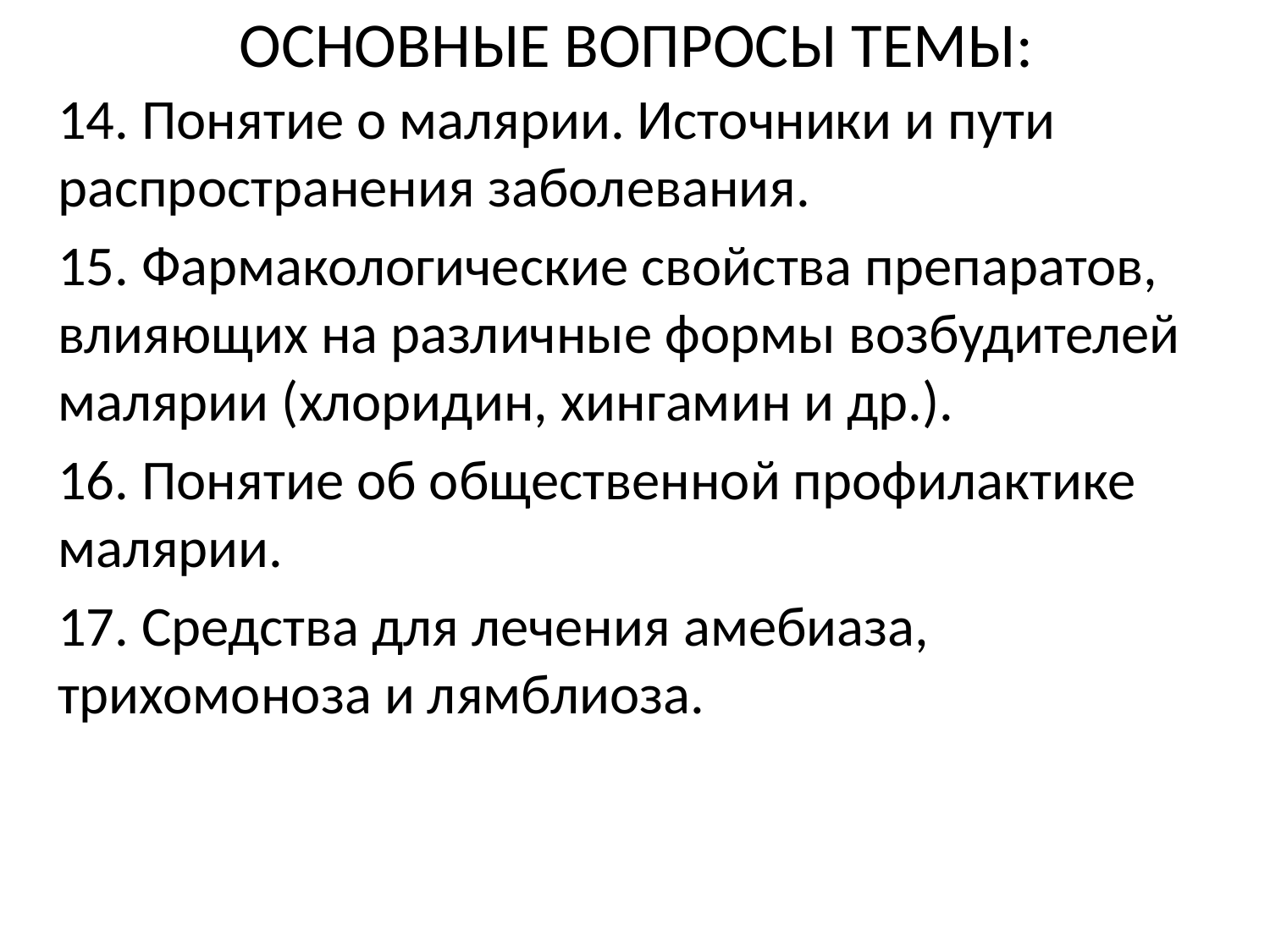

14. Понятие о малярии. Источники и пути распространения заболевания.
15. Фармакологические свойства препаратов, влияющих на различные формы возбудителей малярии (хлоридин, хингамин и др.).
16. Понятие об общественной профилактике малярии.
17. Средства для лечения амебиаза, трихомоноза и лямблиоза.
# ОСНОВНЫЕ ВОПРОСЫ ТЕМЫ: